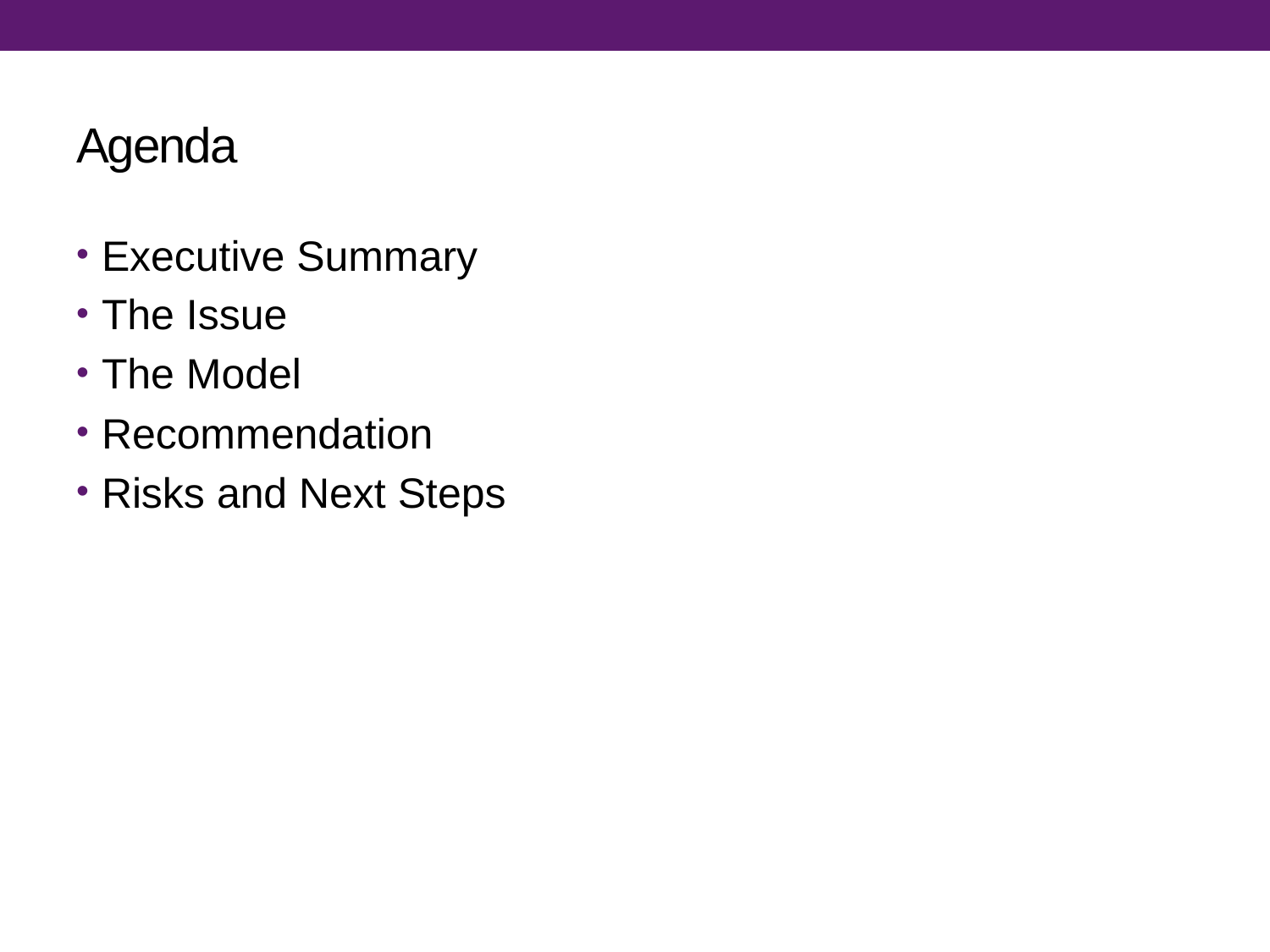

# Agenda
Executive Summary
The Issue
The Model
Recommendation
Risks and Next Steps